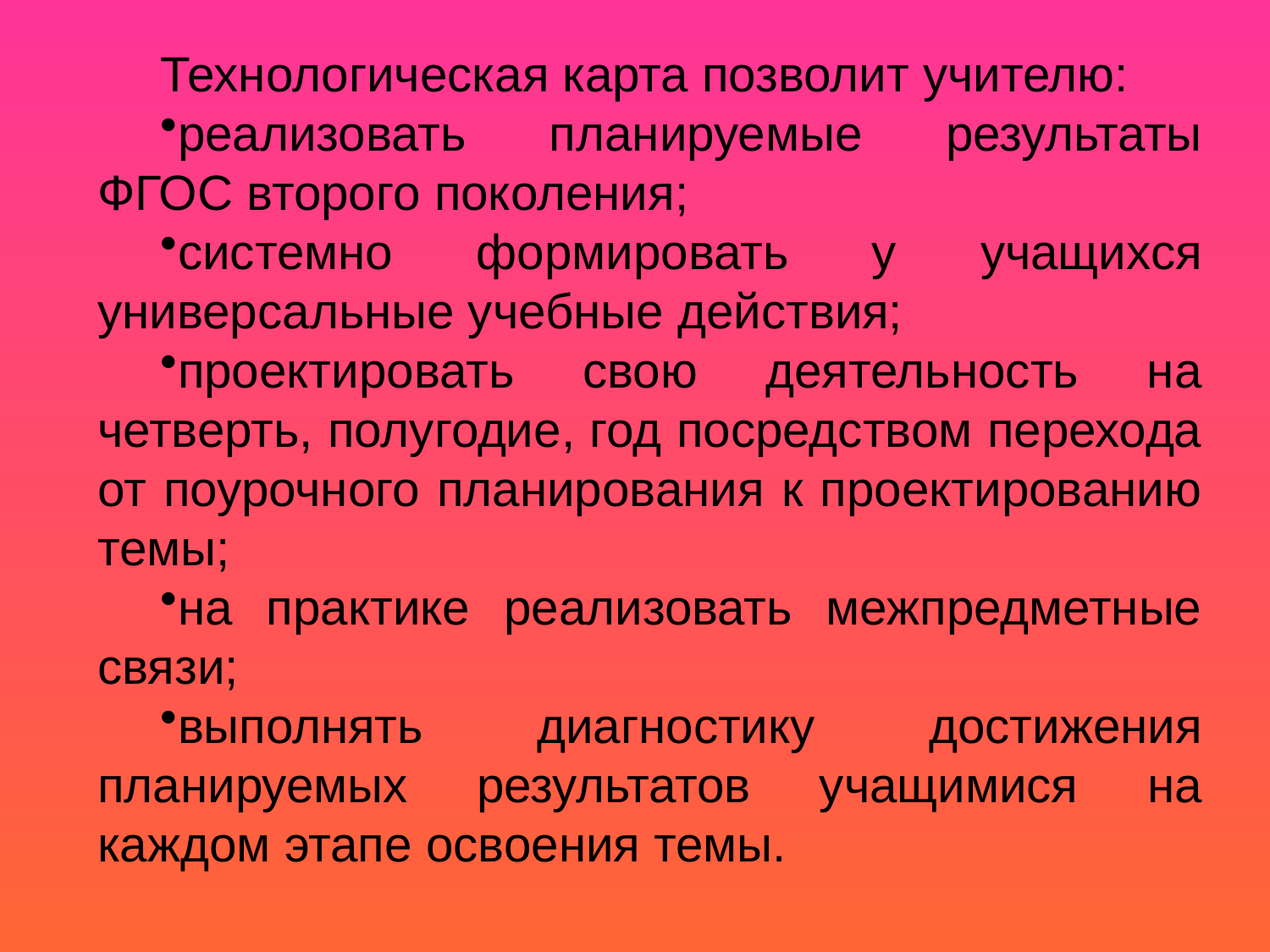

Технологическая карта позволит учителю:
реализовать планируемые результаты ФГОС второго поколения;
системно формировать у учащихся универсальные учебные действия;
проектировать свою деятельность на четверть, полугодие, год посредством перехода от поурочного планирования к проектированию темы;
на практике реализовать межпредметные связи;
выполнять диагностику достижения планируемых результатов учащимися на каждом этапе освоения темы.